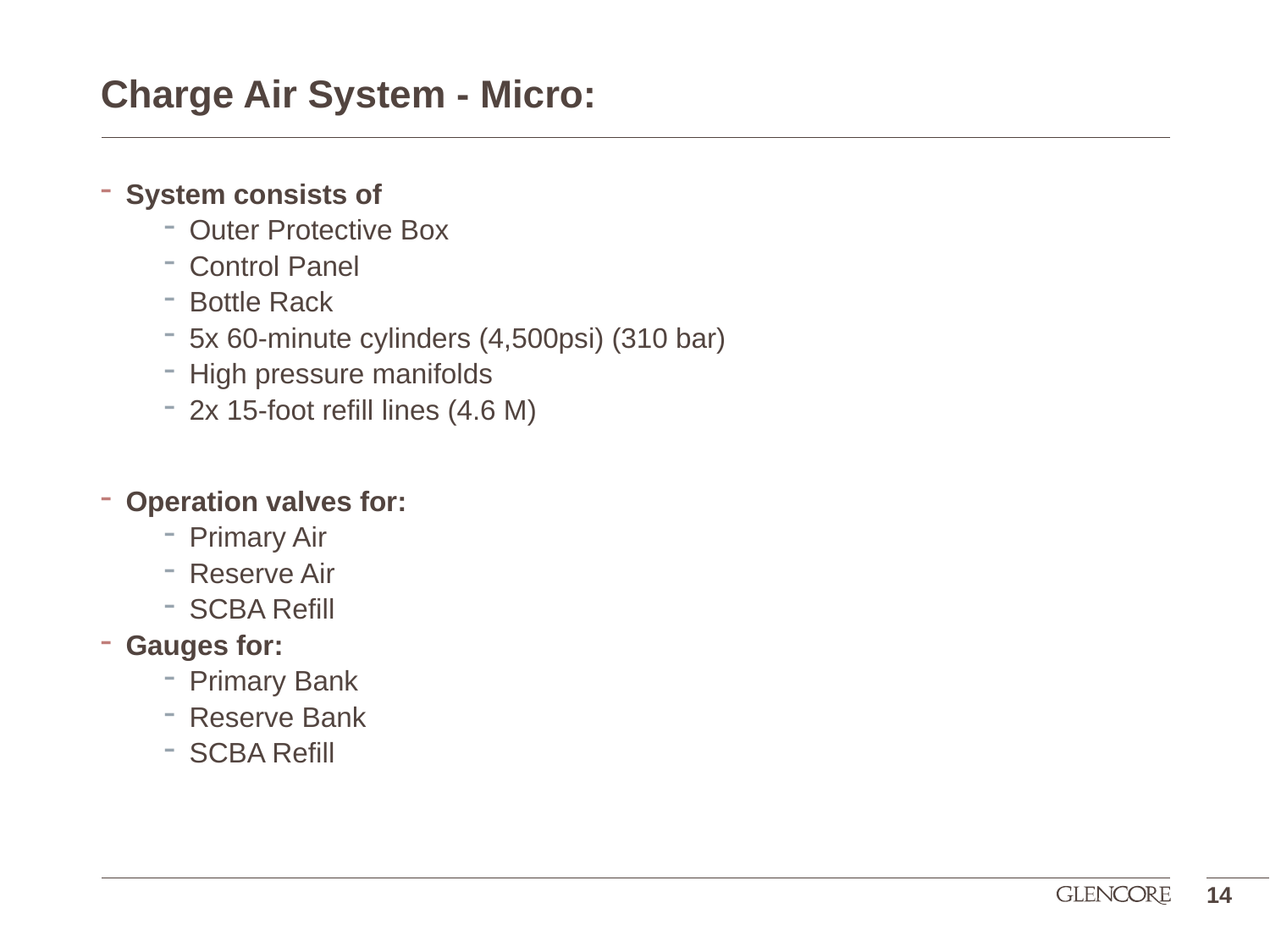

# Charge Air System - Micro:
System consists of
Outer Protective Box
Control Panel
Bottle Rack
5x 60-minute cylinders (4,500psi) (310 bar)
High pressure manifolds
2x 15-foot refill lines (4.6 M)

Operation valves for:
Primary Air
Reserve Air
SCBA Refill
Gauges for:
Primary Bank
Reserve Bank
SCBA Refill
14